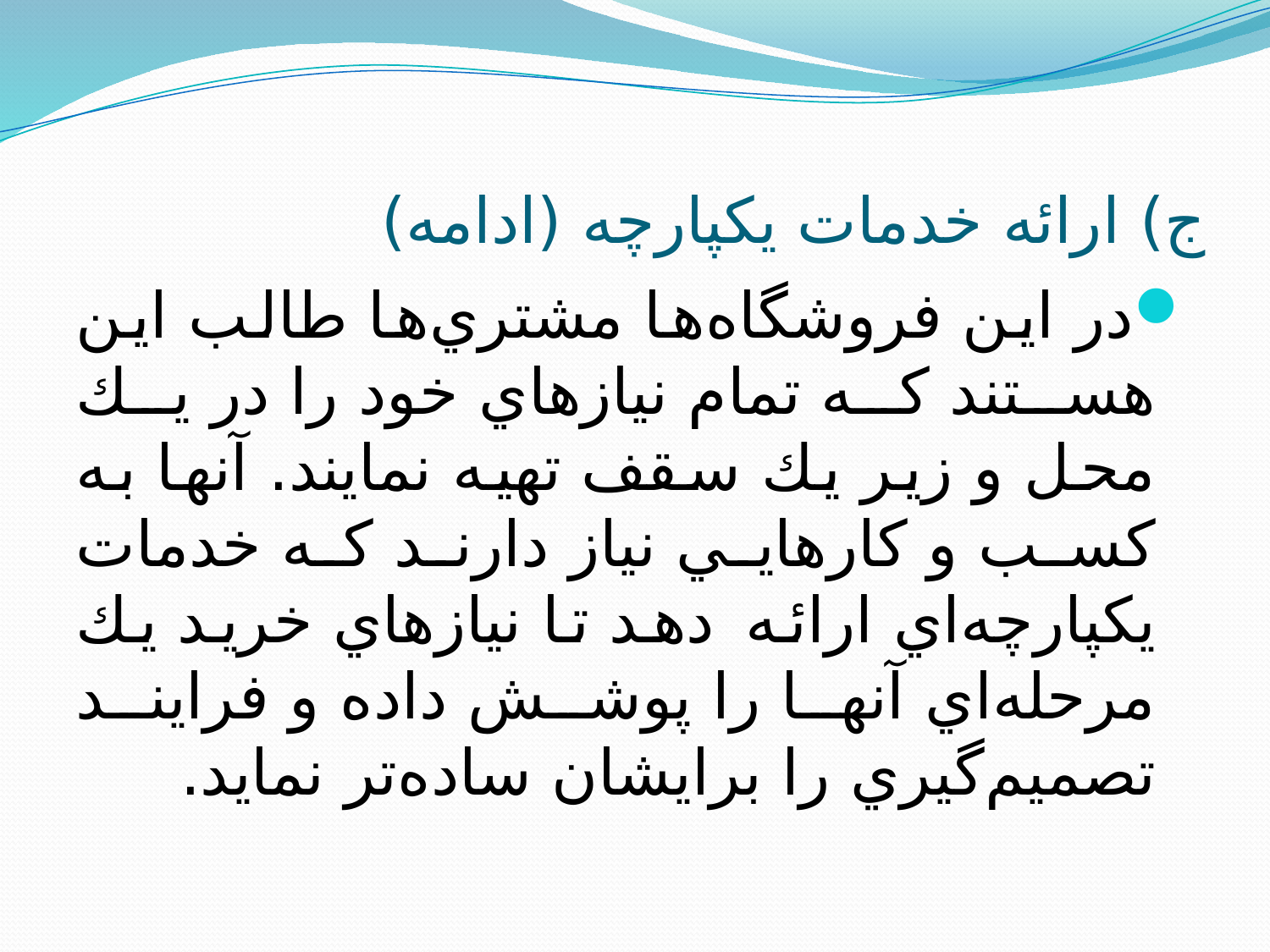

# ج) ارائه خدمات يكپارچه (ادامه)
در اين فروشگاه‌ها مشتري‌ها طالب اين هستند كه تمام نيازهاي خود را در يك محل و زير يك سقف تهيه نمايند. آنها به كسب و كارهايي نياز دارند كه خدمات يكپارچه‌اي ارائه دهد تا نيازهاي خريد يك مرحله‌اي آنها را پوشش داده و فرايند تصميم‌گيري را برايشان ساده‌تر نمايد.